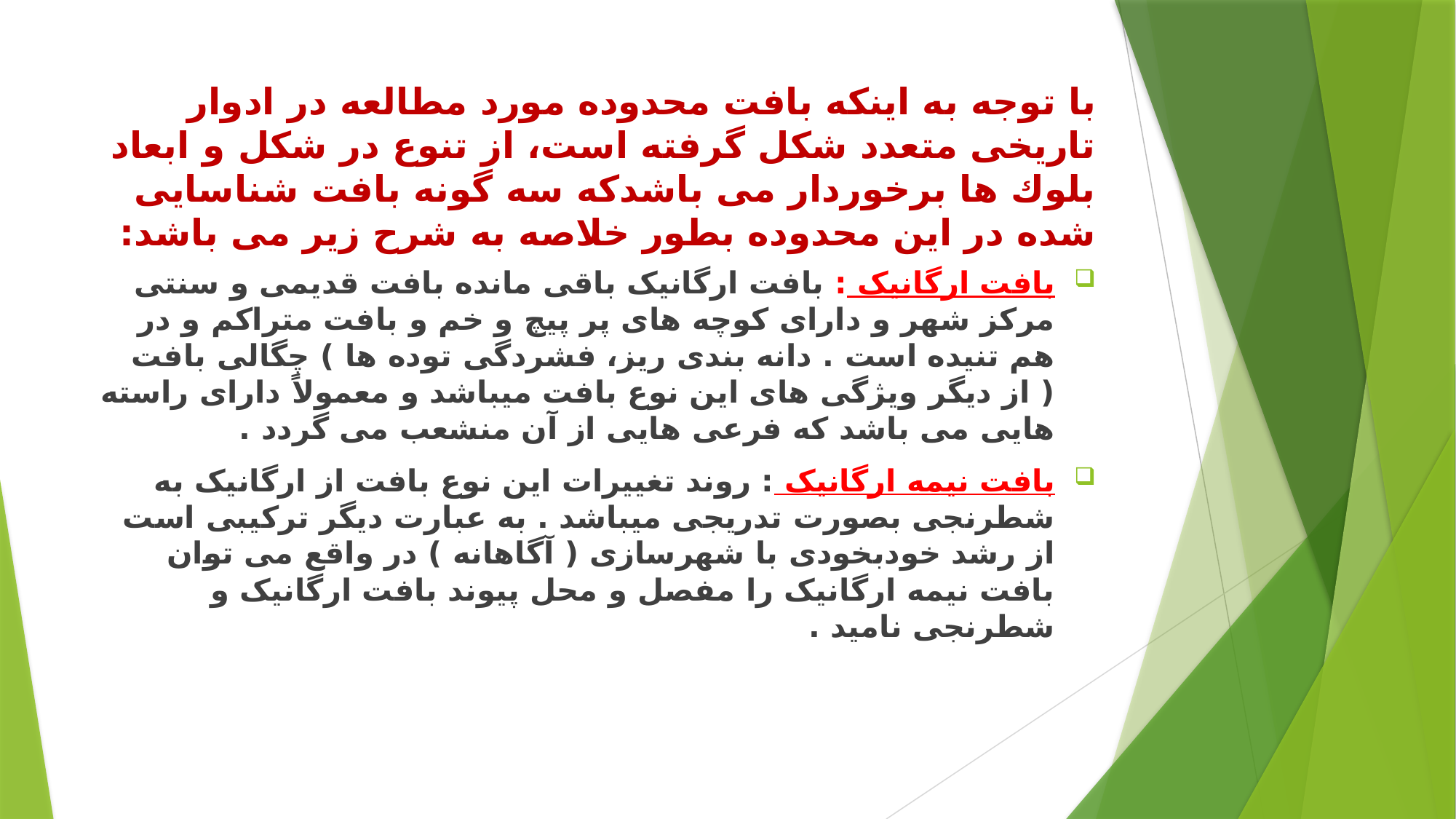

# با توجه به اینکه بافت محدوده مورد مطالعه در ادوار تاریخی متعدد شکل گرفته است، از تنوع در شکل و ابعاد بلوك ها برخوردار می باشدکه سه گونه بافت شناسایی شده در این محدوده بطور خلاصه به شرح زیر می باشد:
بافت ارگانیک : بافت ارگانیک باقی مانده بافت قدیمی و سنتی مرکز شهر و دارای کوچه های پر پیچ و خم و بافت متراکم و در هم تنیده است . دانه بندی ریز، فشردگی توده ها ) چگالی بافت ( از دیگر ویژگی های این نوع بافت میباشد و معمولاً دارای راسته هایی می باشد که فرعی هایی از آن منشعب می گردد .
بافت نیمه ارگانیک : روند تغییرات این نوع بافت از ارگانیک به شطرنجی بصورت تدریجی میباشد . به عبارت دیگر ترکیبی است از رشد خودبخودی با شهرسازی ( آگاهانه ) در واقع می توان بافت نیمه ارگانیک را مفصل و محل پیوند بافت ارگانیک و شطرنجی نامید .